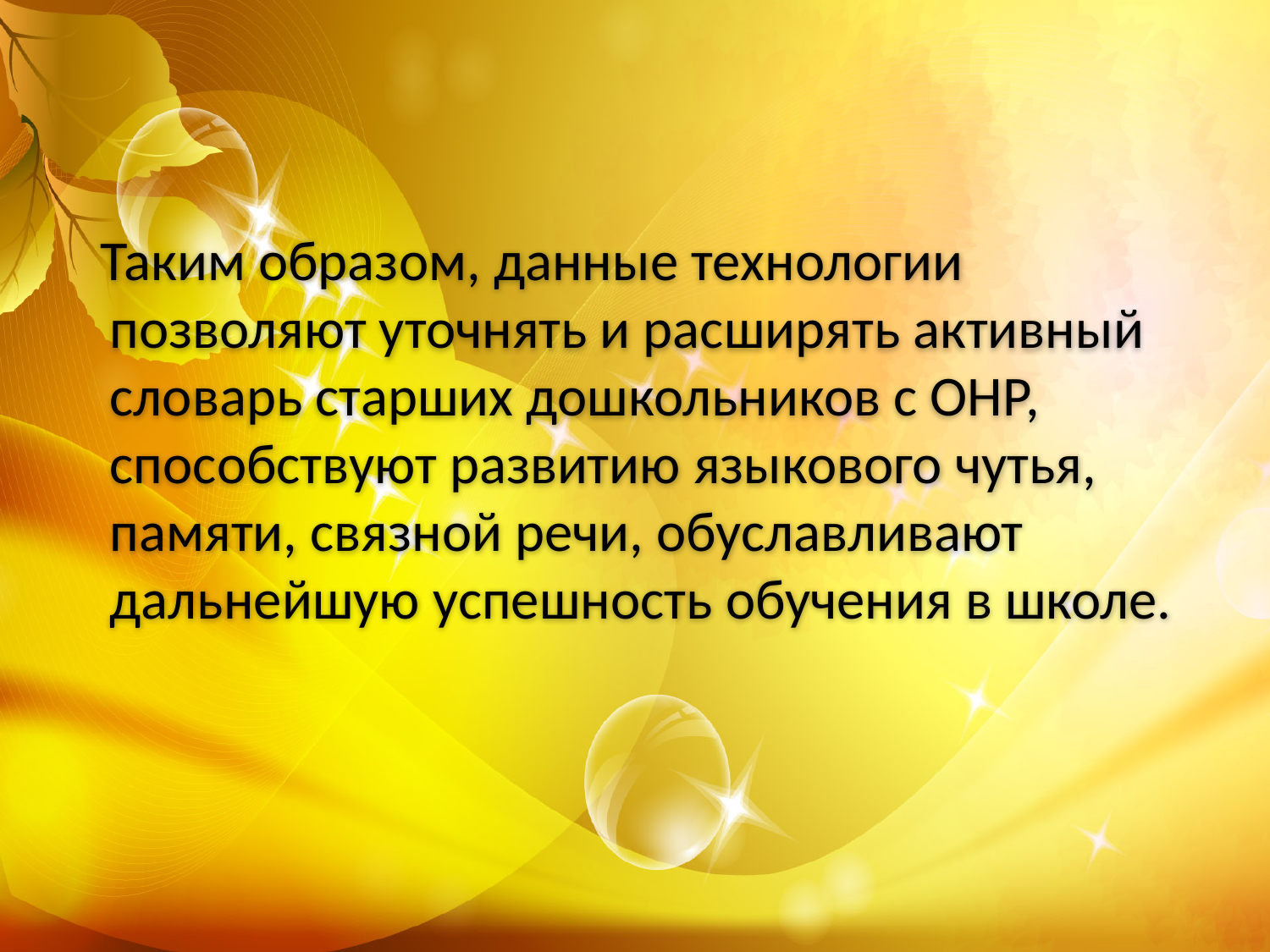

Таким образом, данные технологии позволяют уточнять и расширять активный словарь старших дошкольников с ОНР, способствуют развитию языкового чутья, памяти, связной речи, обуславливают дальнейшую успешность обучения в школе.